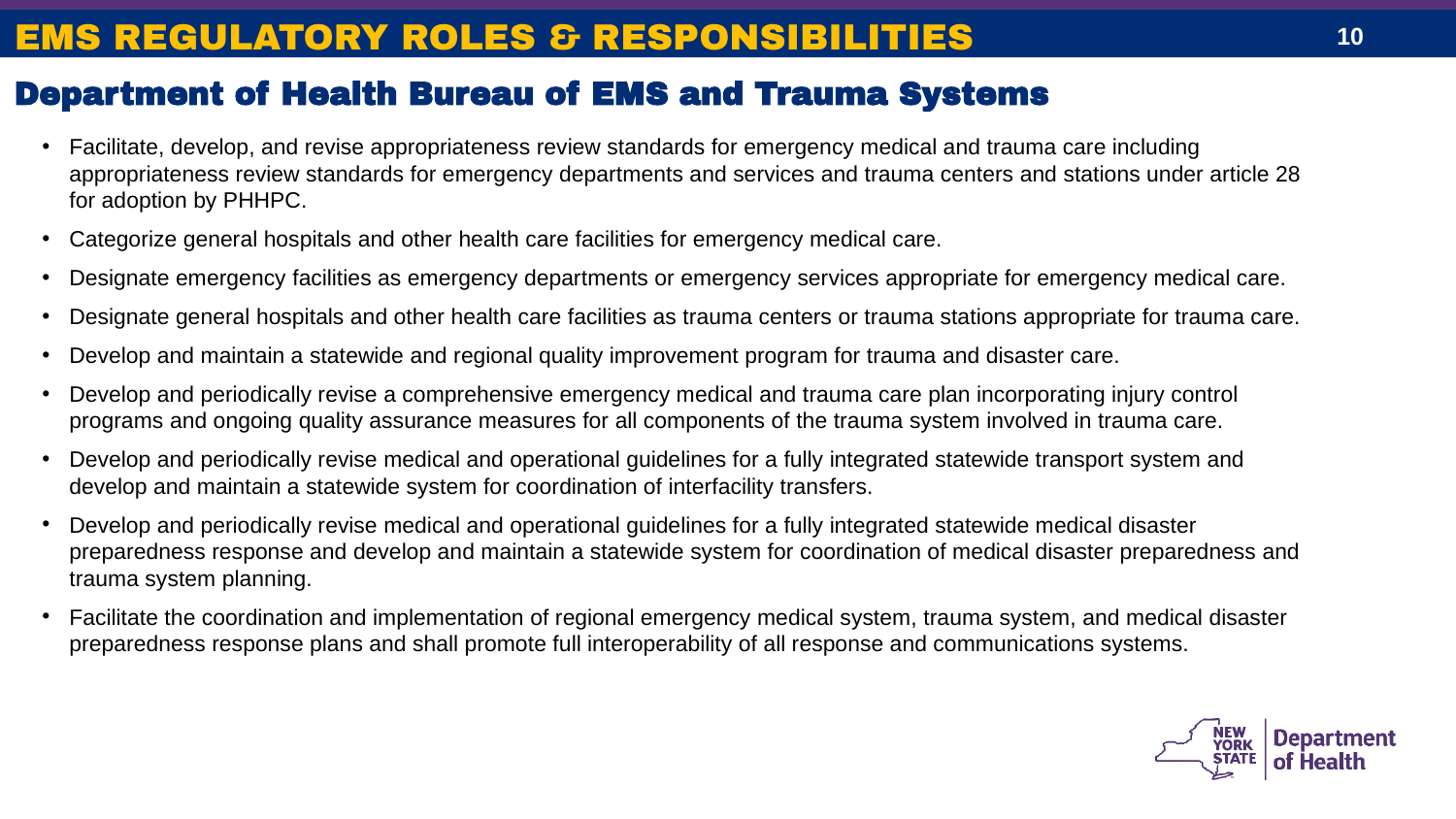

EMS REGULATORY ROLES & RESPONSIBILITIES
Department of Health Bureau of EMS and Trauma Systems
Facilitate, develop, and revise appropriateness review standards for emergency medical and trauma care including appropriateness review standards for emergency departments and services and trauma centers and stations under article 28 for adoption by PHHPC.
Categorize general hospitals and other health care facilities for emergency medical care.
Designate emergency facilities as emergency departments or emergency services appropriate for emergency medical care.
Designate general hospitals and other health care facilities as trauma centers or trauma stations appropriate for trauma care.
Develop and maintain a statewide and regional quality improvement program for trauma and disaster care.
Develop and periodically revise a comprehensive emergency medical and trauma care plan incorporating injury control programs and ongoing quality assurance measures for all components of the trauma system involved in trauma care.
Develop and periodically revise medical and operational guidelines for a fully integrated statewide transport system and develop and maintain a statewide system for coordination of interfacility transfers.
Develop and periodically revise medical and operational guidelines for a fully integrated statewide medical disaster preparedness response and develop and maintain a statewide system for coordination of medical disaster preparedness and trauma system planning.
Facilitate the coordination and implementation of regional emergency medical system, trauma system, and medical disaster preparedness response plans and shall promote full interoperability of all response and communications systems.